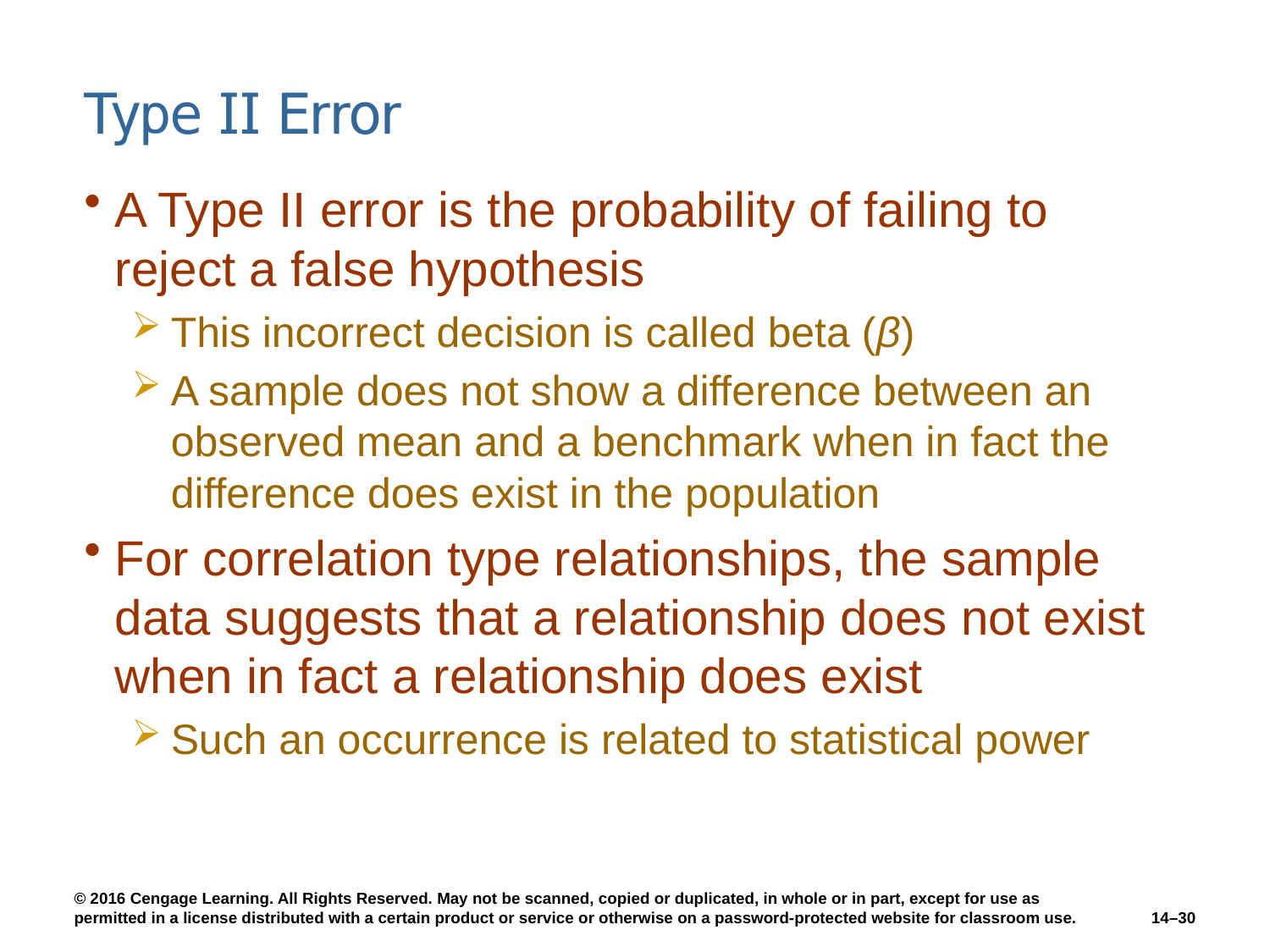

# Type II Error
A Type II error is the probability of failing to reject a false hypothesis
This incorrect decision is called beta (β)
A sample does not show a difference between an observed mean and a benchmark when in fact the difference does exist in the population
For correlation type relationships, the sample data suggests that a relationship does not exist when in fact a relationship does exist
Such an occurrence is related to statistical power
14–30
© 2016 Cengage Learning. All Rights Reserved. May not be scanned, copied or duplicated, in whole or in part, except for use as permitted in a license distributed with a certain product or service or otherwise on a password-protected website for classroom use.